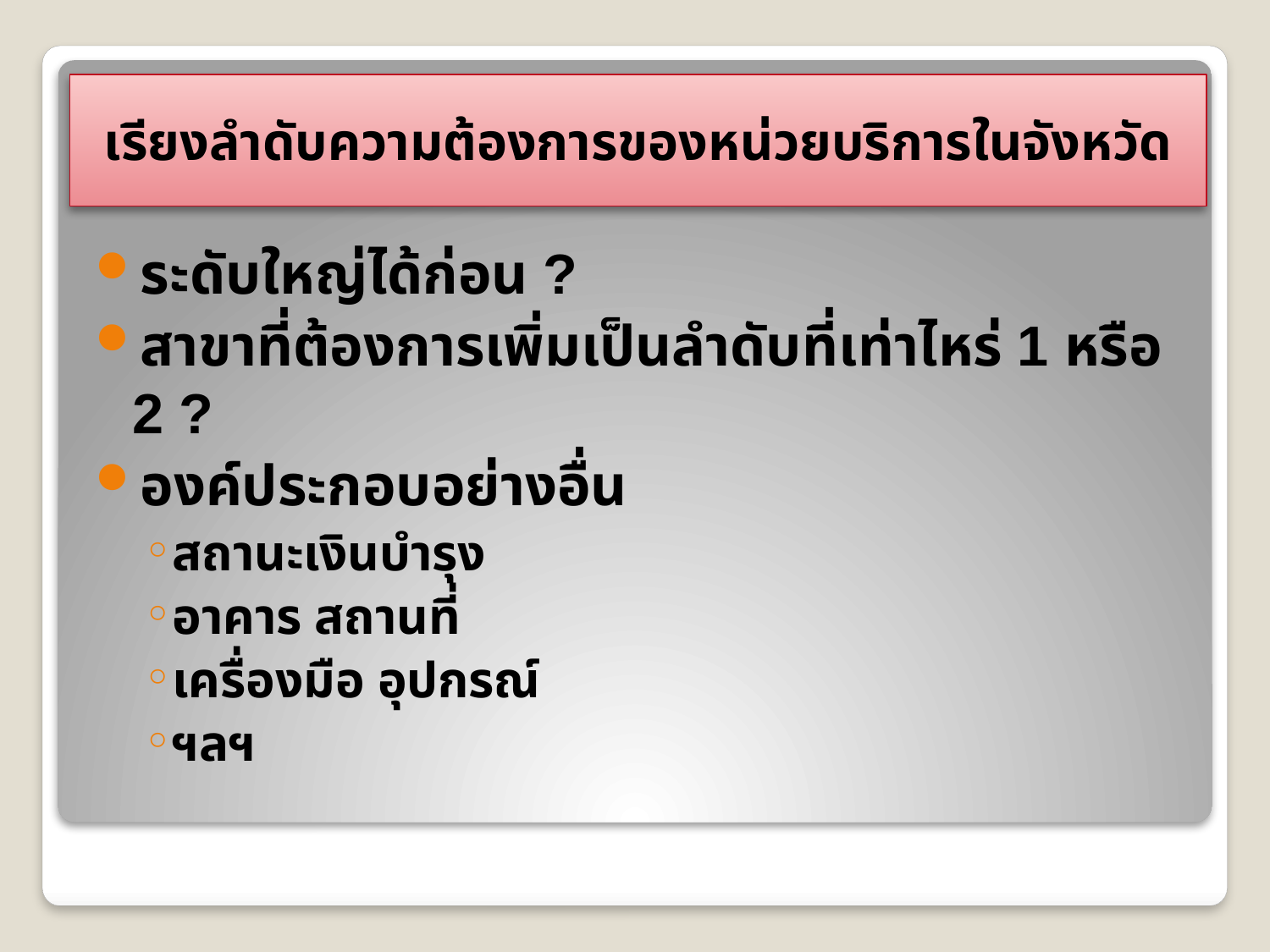

# เรียงลำดับความต้องการของหน่วยบริการในจังหวัด
ระดับใหญ่ได้ก่อน ?
สาขาที่ต้องการเพิ่มเป็นลำดับที่เท่าไหร่ 1 หรือ 2 ?
องค์ประกอบอย่างอื่น
สถานะเงินบำรุง
อาคาร สถานที่
เครื่องมือ อุปกรณ์
ฯลฯ